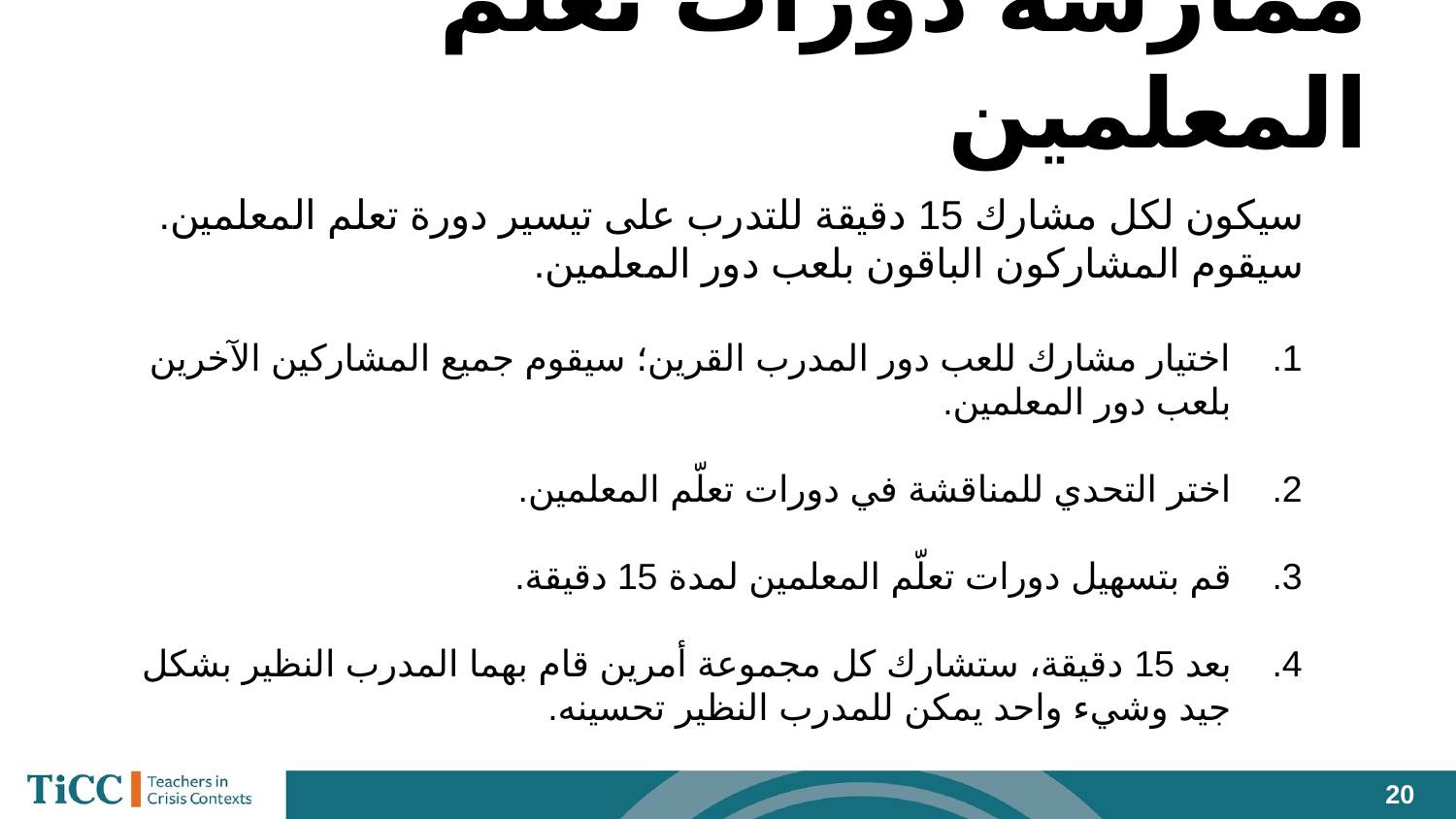

# ممارسة دورات تعلّم المعلمين
سيكون لكل مشارك 15 دقيقة للتدرب على تيسير دورة تعلم المعلمين. سيقوم المشاركون الباقون بلعب دور المعلمين.

اختيار مشارك للعب دور المدرب القرين؛ سيقوم جميع المشاركين الآخرين بلعب دور المعلمين.

اختر التحدي للمناقشة في دورات تعلّم المعلمين.

قم بتسهيل دورات تعلّم المعلمين لمدة 15 دقيقة.

بعد 15 دقيقة، ستشارك كل مجموعة أمرين قام بهما المدرب النظير بشكل جيد وشيء واحد يمكن للمدرب النظير تحسينه.
20